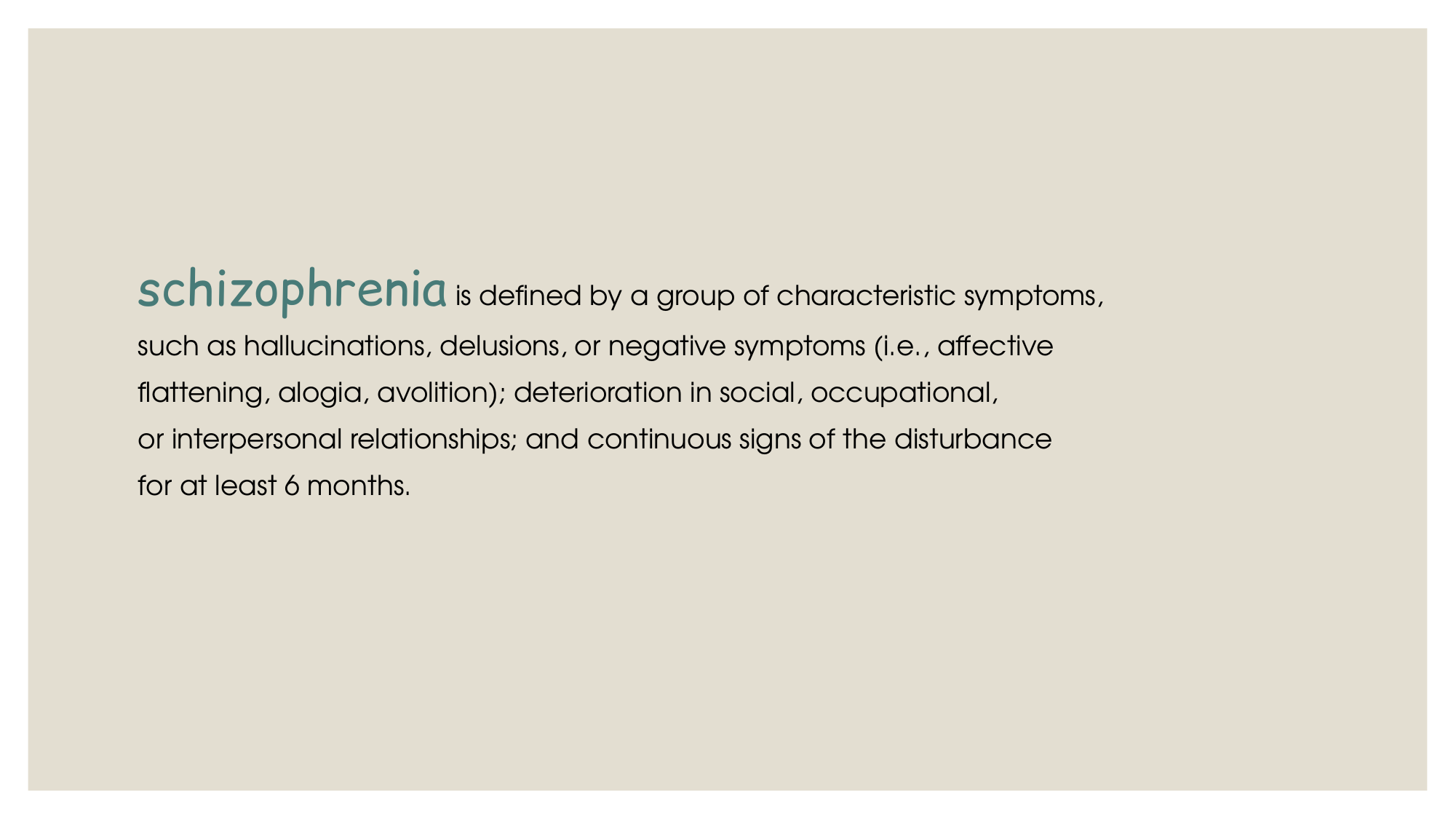

#
schizophrenia is defined by a group of characteristic symptoms,
such as hallucinations, delusions, or negative symptoms (i.e., affective
flattening, alogia, avolition); deterioration in social, occupational,
or interpersonal relationships; and continuous signs of the disturbance
for at least 6 months.